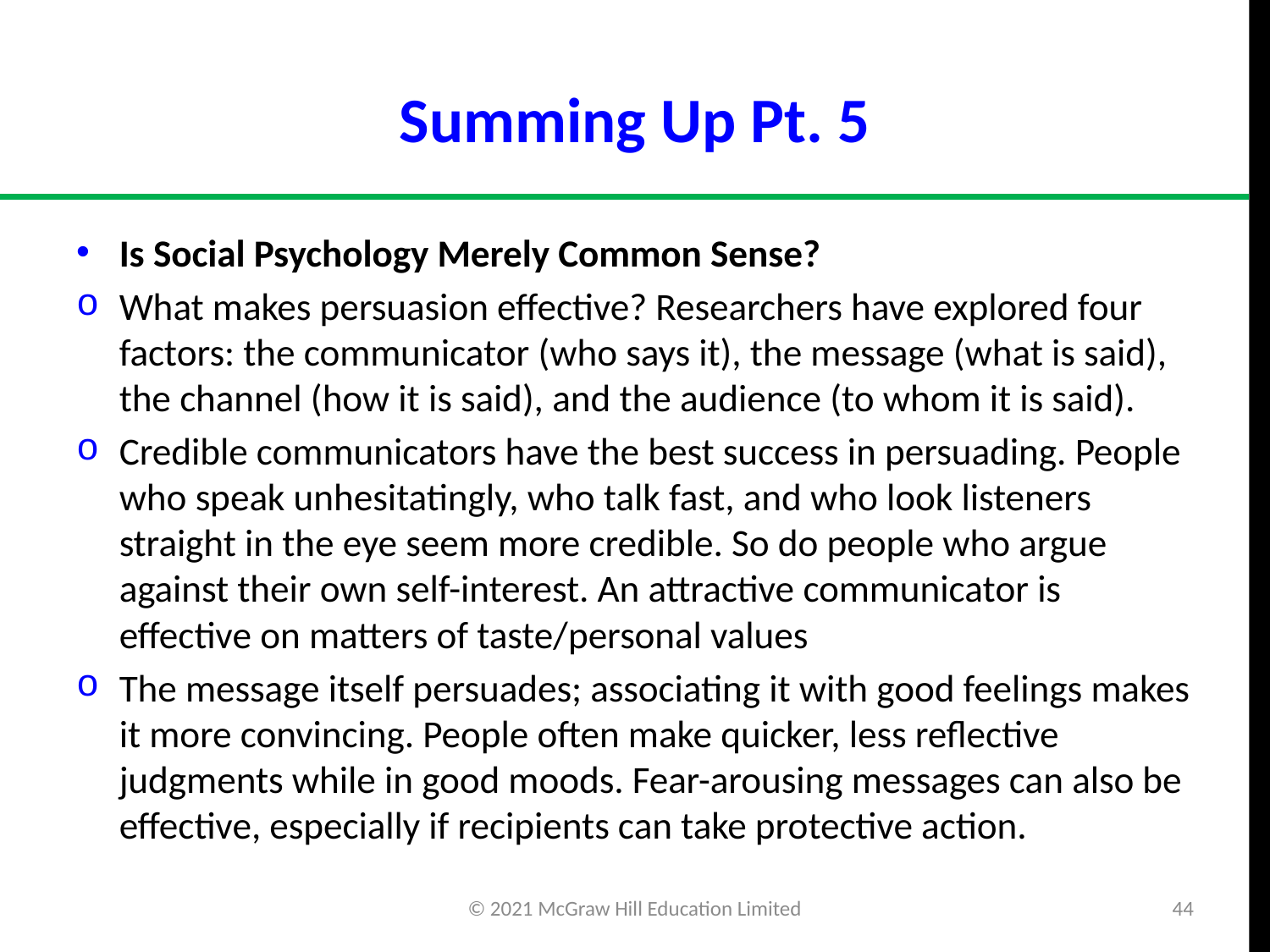

# Summing Up Pt. 5
Is Social Psychology Merely Common Sense?
What makes persuasion effective? Researchers have explored four factors: the communicator (who says it), the message (what is said), the channel (how it is said), and the audience (to whom it is said).
Credible communicators have the best success in persuading. People who speak unhesitatingly, who talk fast, and who look listeners straight in the eye seem more credible. So do people who argue against their own self-interest. An attractive communicator is effective on matters of taste/personal values
The message itself persuades; associating it with good feelings makes it more convincing. People often make quicker, less reflective judgments while in good moods. Fear-arousing messages can also be effective, especially if recipients can take protective action.

© 2021 McGraw Hill Education Limited
44